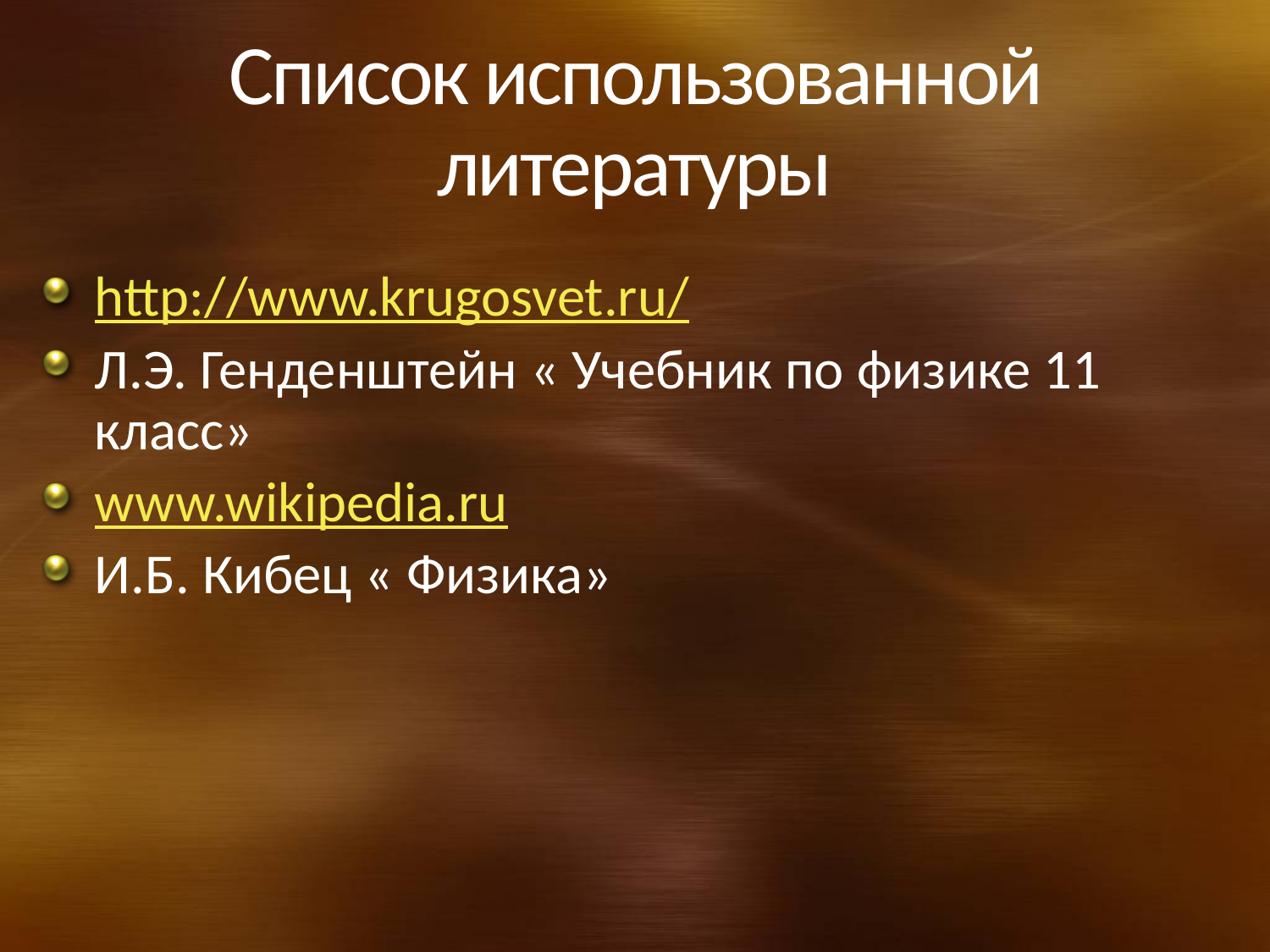

# Список использованной литературы
http://www.krugosvet.ru/
Л.Э. Генденштейн « Учебник по физике 11 класс»
www.wikipedia.ru
И.Б. Кибец « Физика»